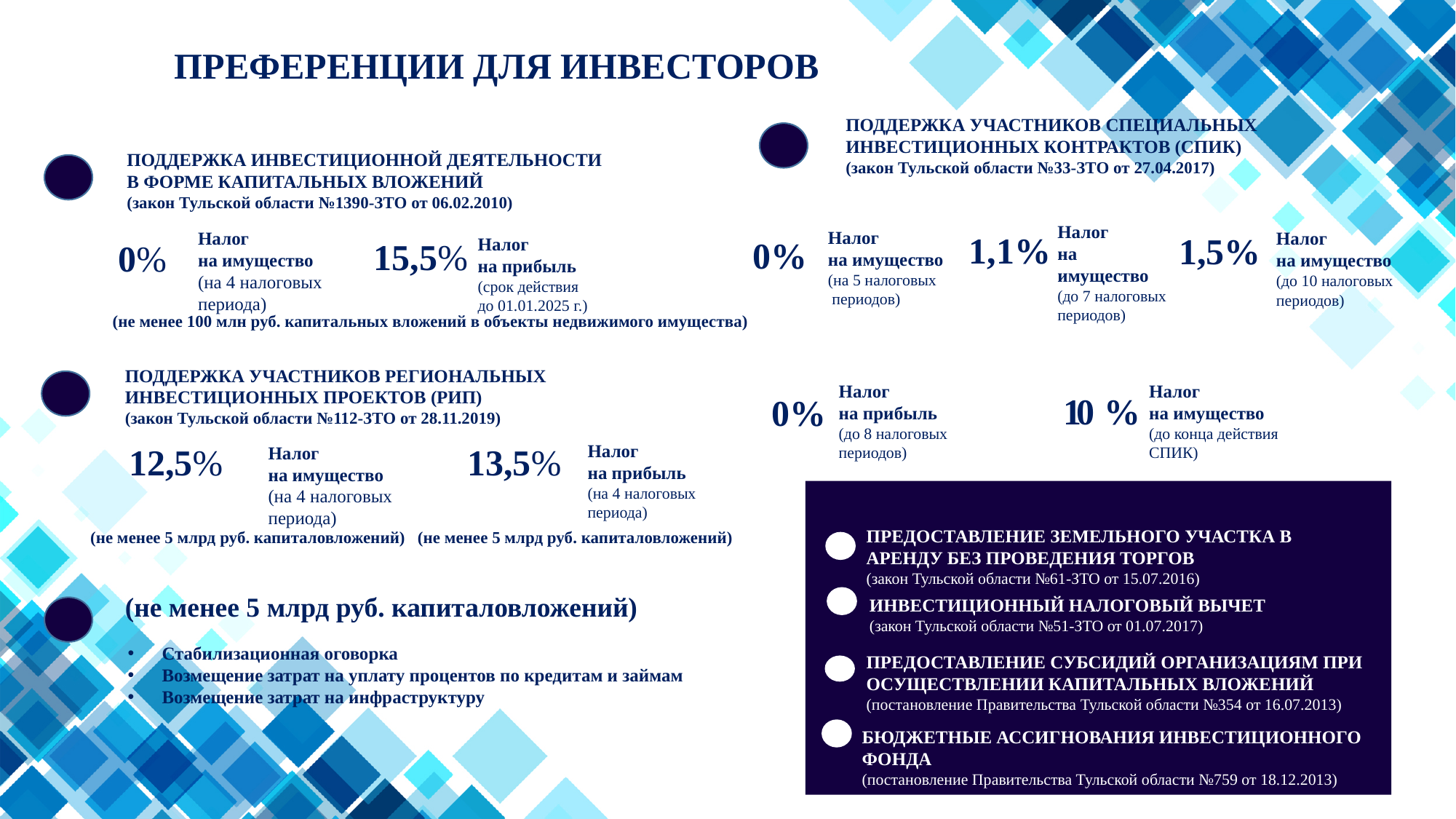

ПРЕФЕРЕНЦИИ ДЛЯ ИНВЕСТОРОВ
ПОДДЕРЖКА УЧАСТНИКОВ СПЕЦИАЛЬНЫХ ИНВЕСТИЦИОННЫХ КОНТРАКТОВ (СПИК)
(закон Тульской области №33-ЗТО от 27.04.2017)

ПОДДЕРЖКА ИНВЕСТИЦИОННОЙ ДЕЯТЕЛЬНОСТИ
В ФОРМЕ КАПИТАЛЬНЫХ ВЛОЖЕНИЙ
(закон Тульской области №1390-ЗТО от 06.02.2010)

Налог
на имущество
(до 7 налоговых
периодов)
Налог
на имущество
(на 5 налоговых
 периодов)
Налог
на имущество
(на 4 налоговых периода)
1,1%
Налог
на имущество
(до 10 налоговых
периодов)
1,5%
Налог
на прибыль
(срок действия
до 01.01.2025 г.)
0%
15,5%
0%
(не менее 100 млн руб. капитальных вложений в объекты недвижимого имущества)

ПОДДЕРЖКА УЧАСТНИКОВ РЕГИОНАЛЬНЫХ ИНВЕСТИЦИОННЫХ ПРОЕКТОВ (РИП)
(закон Тульской области №112-ЗТО от 28.11.2019)

Налог
на имущество
(до конца действия
СПИК)
Налог
на прибыль
(до 8 налоговых
периодов)
10 %
0%
Налог
на прибыль
(на 4 налоговых периода)
12,5%
13,5%
Налог
на имущество
(на 4 налоговых периода)

ПРЕДОСТАВЛЕНИЕ ЗЕМЕЛЬНОГО УЧАСТКА В АРЕНДУ БЕЗ ПРОВЕДЕНИЯ ТОРГОВ
(закон Тульской области №61-ЗТО от 15.07.2016)
(не менее 5 млрд руб. капиталовложений)

(не менее 5 млрд руб. капиталовложений)

(не менее 5 млрд руб. капиталовложений)

ИНВЕСТИЦИОННЫЙ НАЛОГОВЫЙ ВЫЧЕТ
(закон Тульской области №51-ЗТО от 01.07.2017)

Стабилизационная оговорка
Возмещение затрат на уплату процентов по кредитам и займам
Возмещение затрат на инфраструктуру

ПРЕДОСТАВЛЕНИЕ СУБСИДИЙ ОРГАНИЗАЦИЯМ ПРИ ОСУЩЕСТВЛЕНИИ КАПИТАЛЬНЫХ ВЛОЖЕНИЙ
(постановление Правительства Тульской области №354 от 16.07.2013)

БЮДЖЕТНЫЕ АССИГНОВАНИЯ ИНВЕСТИЦИОННОГО ФОНДА
(постановление Правительства Тульской области №759 от 18.12.2013)